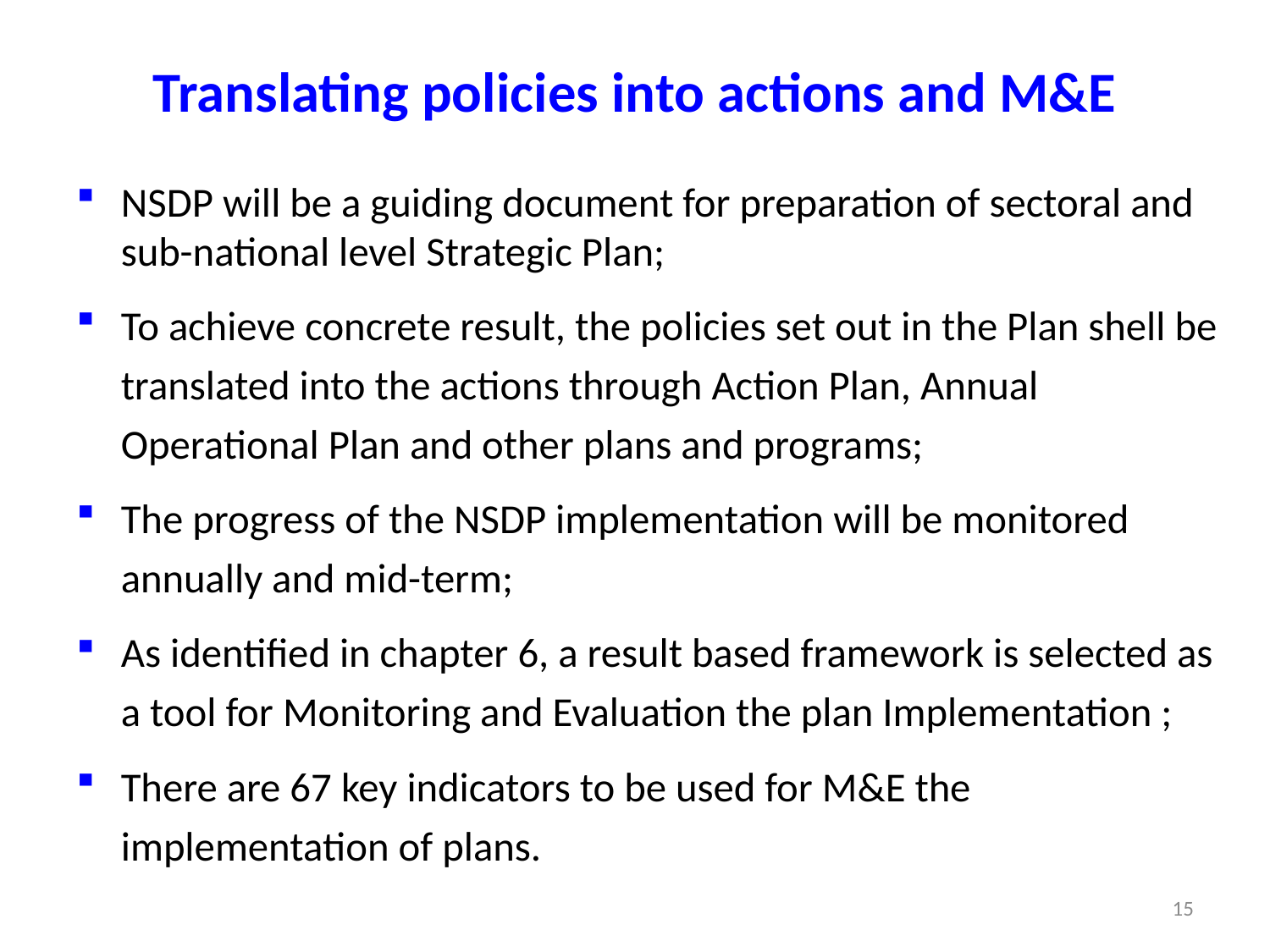

# Translating policies into actions and M&E
NSDP will be a guiding document for preparation of sectoral and sub-national level Strategic Plan;
To achieve concrete result, the policies set out in the Plan shell be translated into the actions through Action Plan, Annual Operational Plan and other plans and programs;
The progress of the NSDP implementation will be monitored annually and mid-term;
As identified in chapter 6, a result based framework is selected as a tool for Monitoring and Evaluation the plan Implementation ;
There are 67 key indicators to be used for M&E the implementation of plans.

15